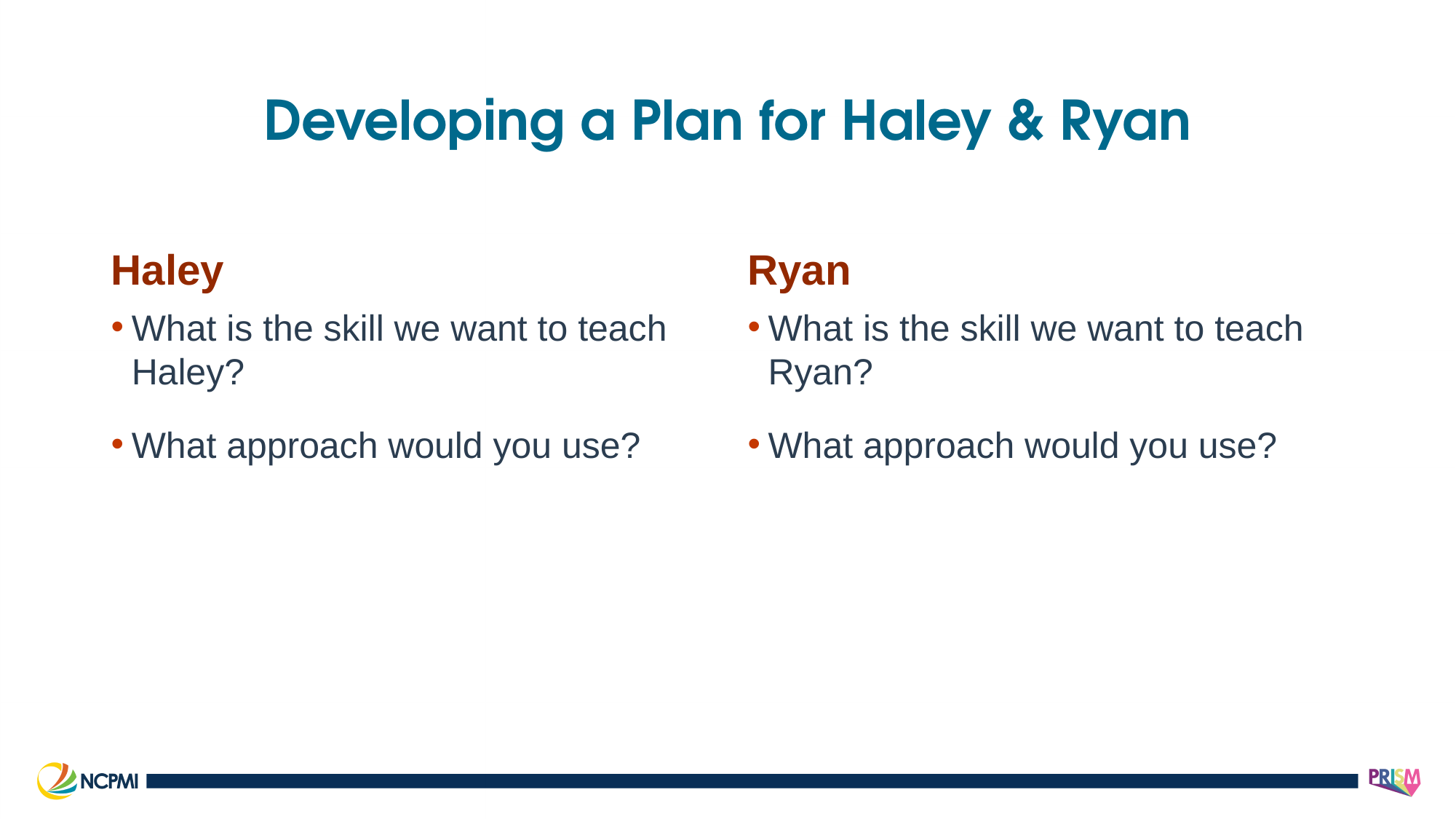

# Developing a Plan for Haley & Ryan
Haley
Ryan
What is the skill we want to teach Haley?
What approach would you use?

What is the skill we want to teach Ryan?
What approach would you use?